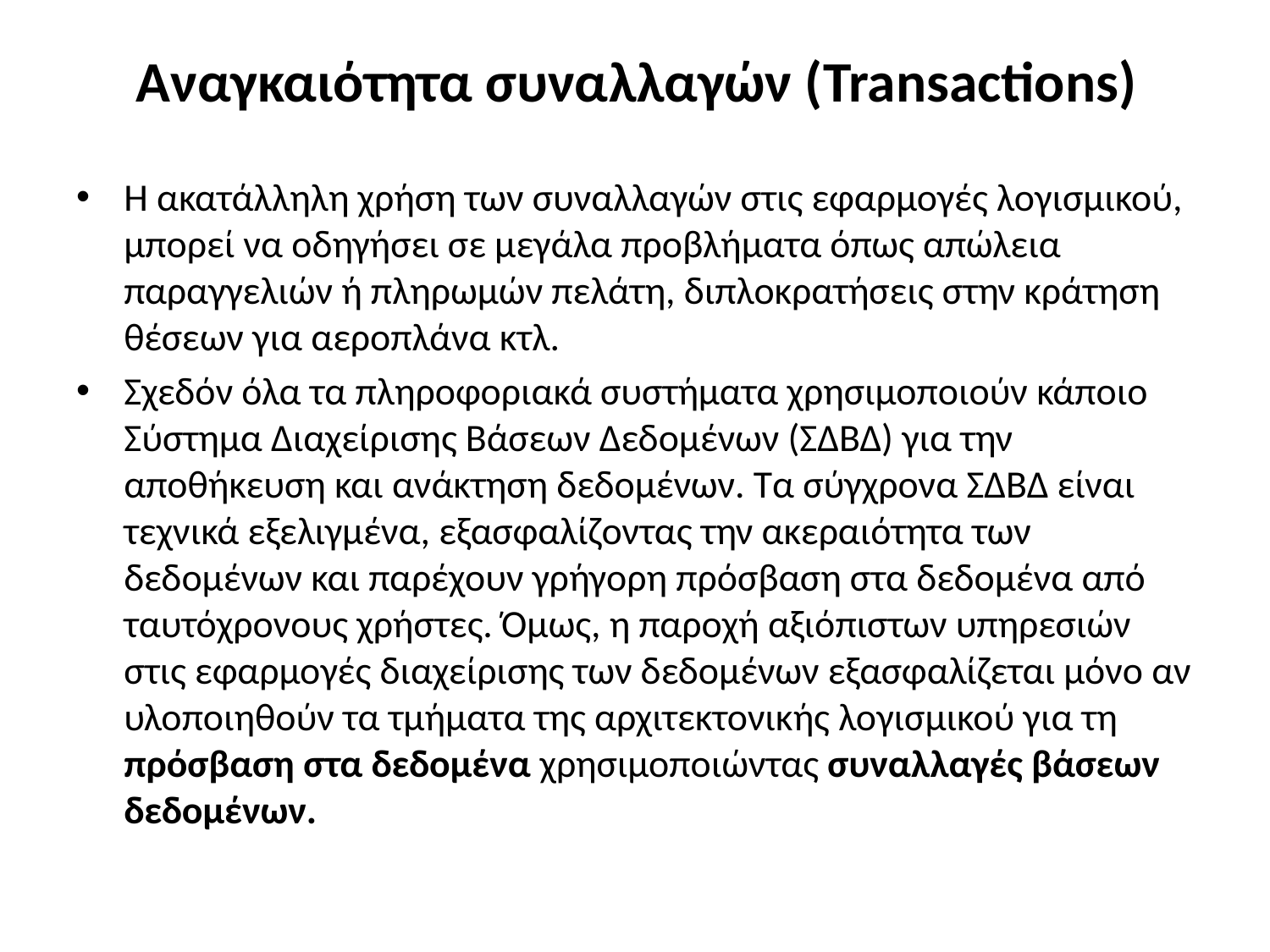

# Αναγκαιότητα συναλλαγών (Transactions)
Η ακατάλληλη χρήση των συναλλαγών στις εφαρμογές λογισμικού, μπορεί να οδηγήσει σε μεγάλα προβλήματα όπως απώλεια παραγγελιών ή πληρωμών πελάτη, διπλοκρατήσεις στην κράτηση θέσεων για αεροπλάνα κτλ.
Σχεδόν όλα τα πληροφοριακά συστήματα χρησιμοποιούν κάποιο Σύστημα Διαχείρισης Βάσεων Δεδομένων (ΣΔΒΔ) για την αποθήκευση και ανάκτηση δεδομένων. Τα σύγχρονα ΣΔΒΔ είναι τεχνικά εξελιγμένα, εξασφαλίζοντας την ακεραιότητα των δεδομένων και παρέχουν γρήγορη πρόσβαση στα δεδομένα από ταυτόχρονους χρήστες. Όμως, η παροχή αξιόπιστων υπηρεσιών στις εφαρμογές διαχείρισης των δεδομένων εξασφαλίζεται μόνο αν υλοποιηθούν τα τμήματα της αρχιτεκτονικής λογισμικού για τη πρόσβαση στα δεδομένα χρησιμοποιώντας συναλλαγές βάσεων δεδομένων.